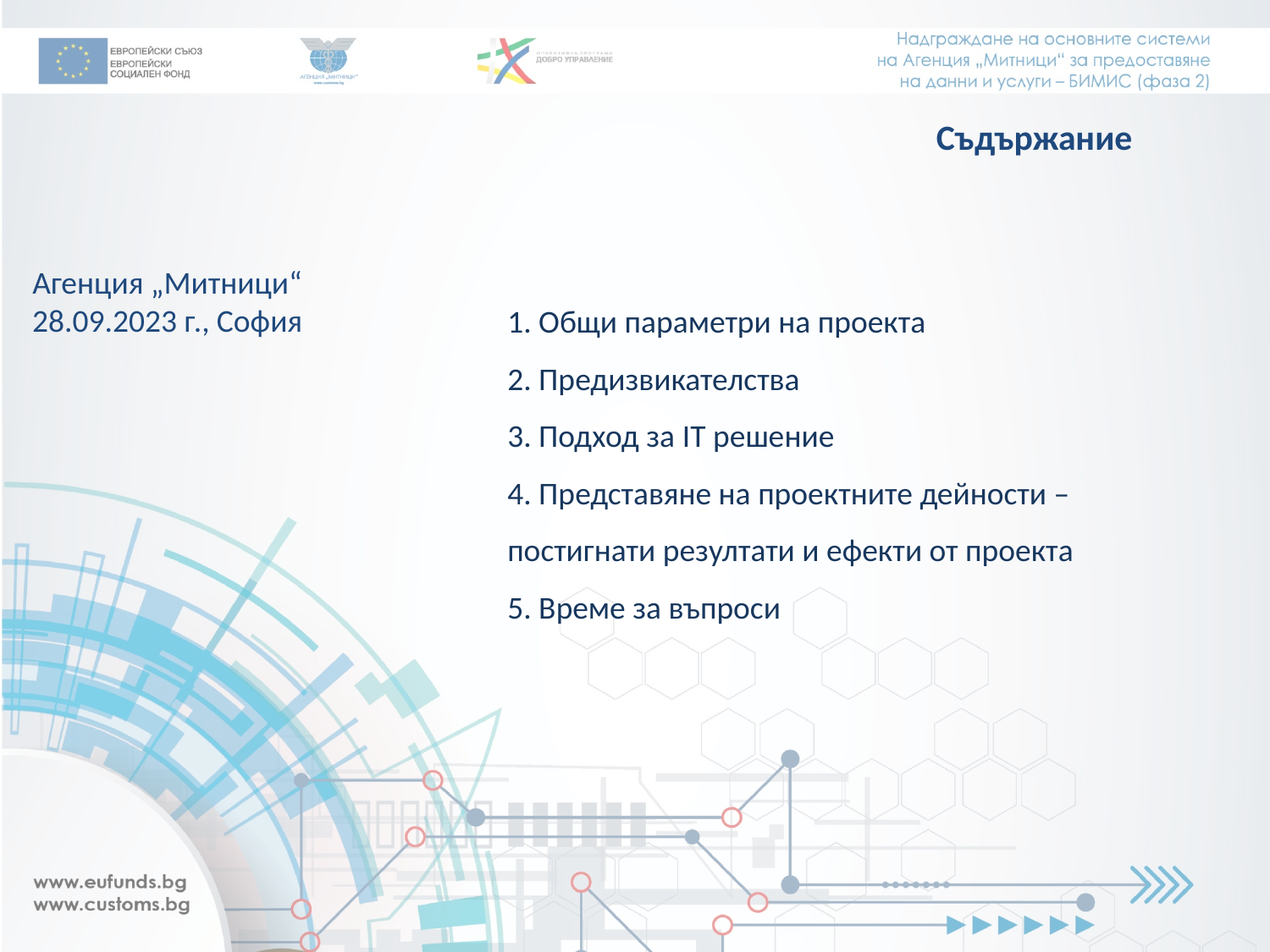

Съдържание
Агенция „Митници“
28.09.2023 г., София
1. Общи параметри на проекта
2. Предизвикателства
3. Подход за IT решение
4. Представяне на проектните дейности – постигнати резултати и ефекти от проекта
5. Време за въпроси